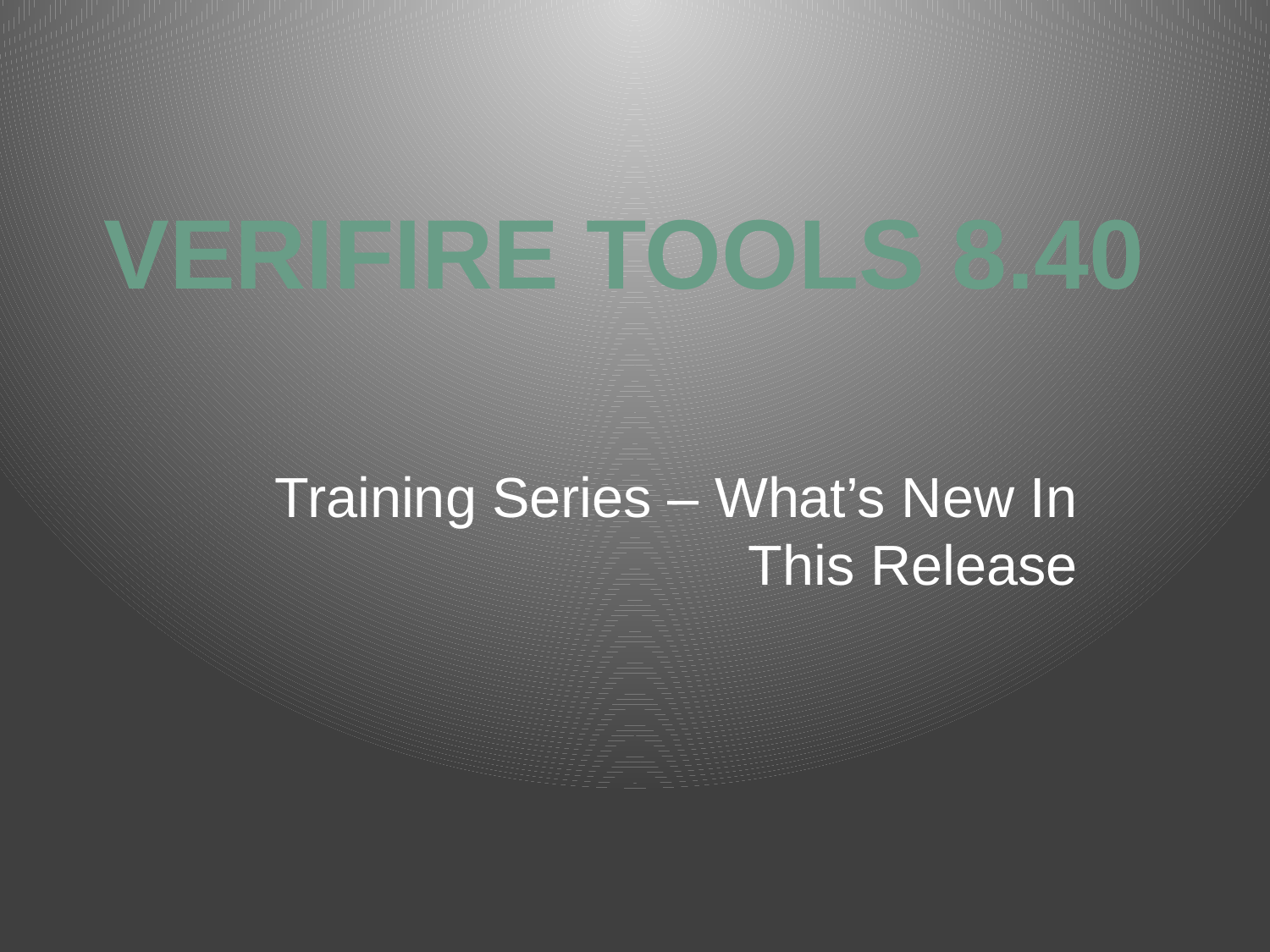

# VeriFire Tools 8.40
Training Series – What’s New In This Release